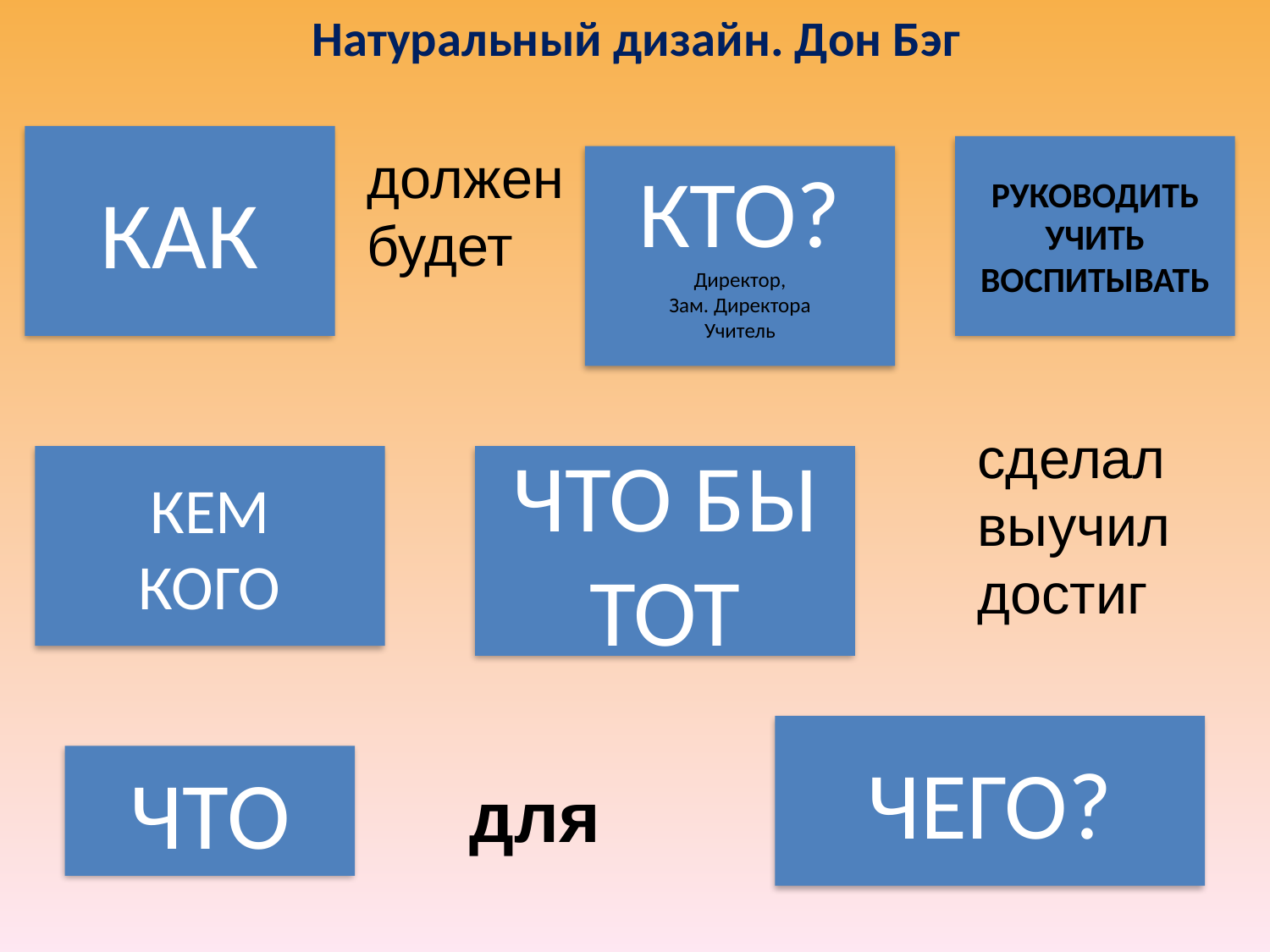

# Натуральный дизайн. Дон Бэг
КАК
РУКОВОДИТЬ
УЧИТЬ
ВОСПИТЫВАТЬ
должен будет

КТО?
Директор,
Зам. Директора
Учитель

сделал
выучил
достиг
КЕМ
КОГО
ЧТО БЫ ТОТ
ЧЕГО?
ЧТО
для